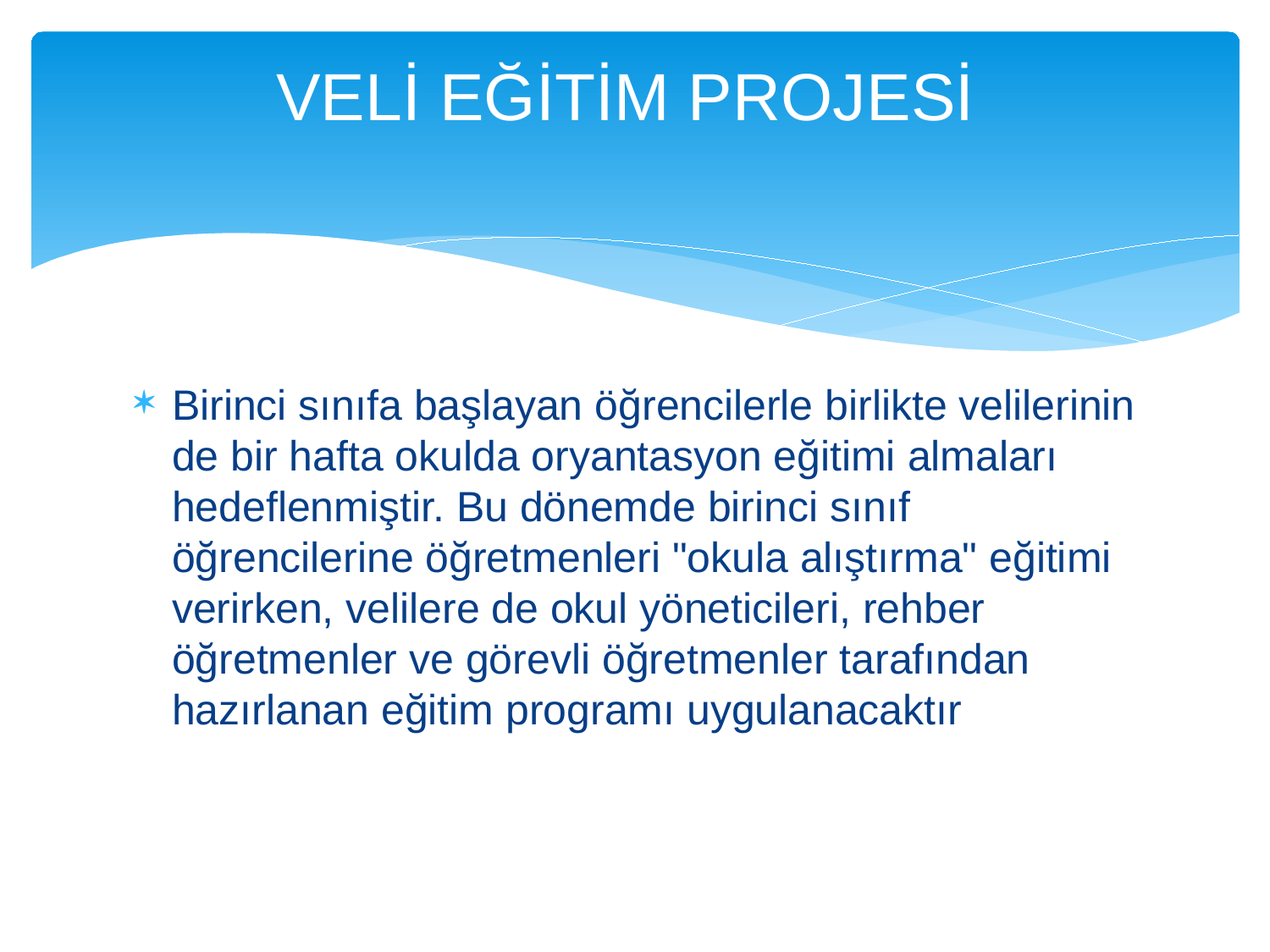

# VELİ EĞİTİM PROJESİ
Birinci sınıfa başlayan öğrencilerle birlikte velilerinin de bir hafta okulda oryantasyon eğitimi almaları hedeflenmiştir. Bu dönemde birinci sınıf öğrencilerine öğretmenleri "okula alıştırma" eğitimi verirken, velilere de okul yöneticileri, rehber öğretmenler ve görevli öğretmenler tarafından  hazırlanan eğitim programı uygulanacaktır